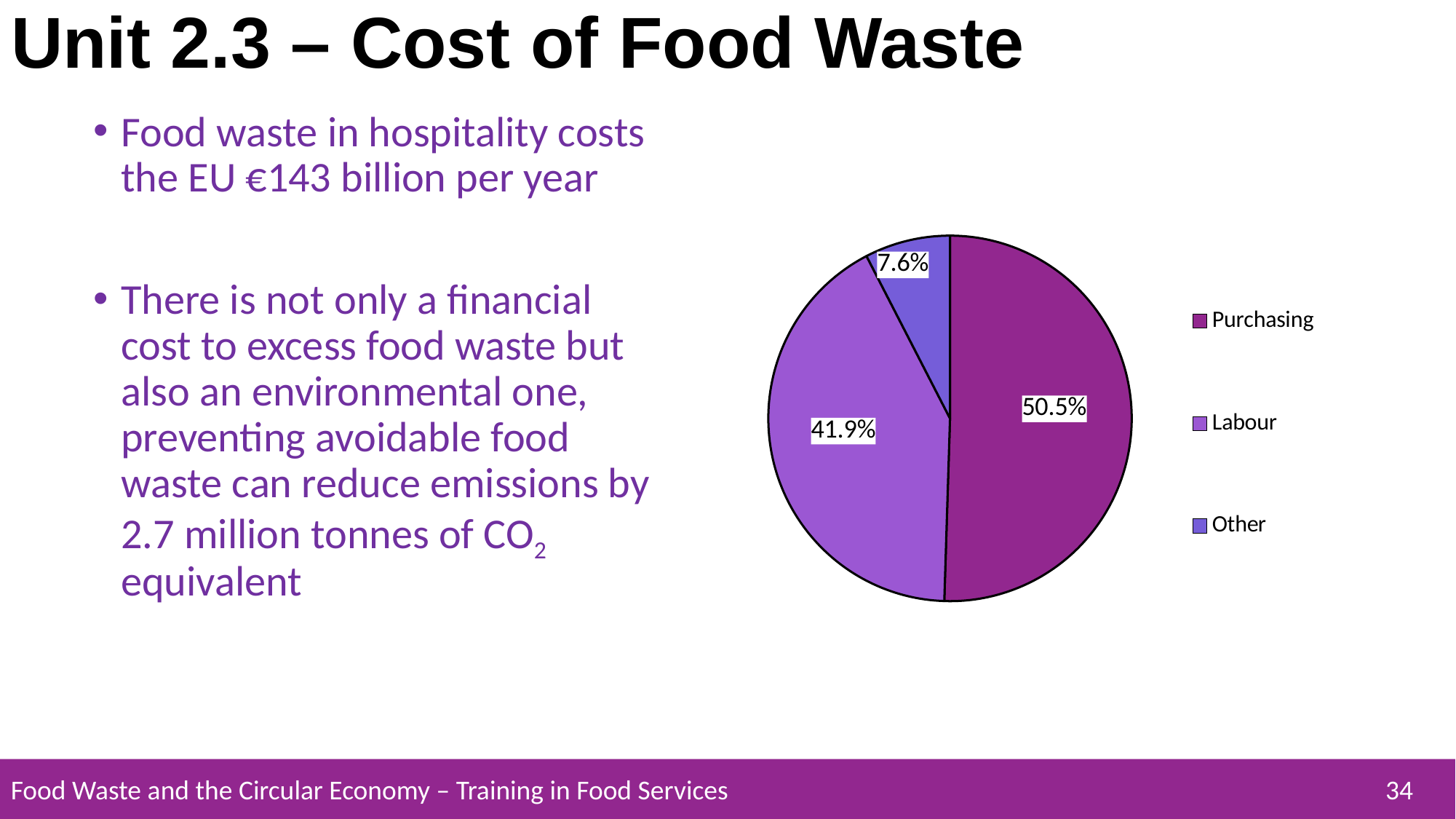

# Unit 2.3 – Cost of Food Waste
Food waste in hospitality costs the EU €143 billion per year

There is not only a financial cost to excess food waste but also an environmental one, preventing avoidable food waste can reduce emissions by 2.7 million tonnes of CO2 equivalent

### Chart

| Category | Sales |
|---|---|
| Purchasing | 0.505 |
| Labour | 0.419 |
| Other | 0.076 |